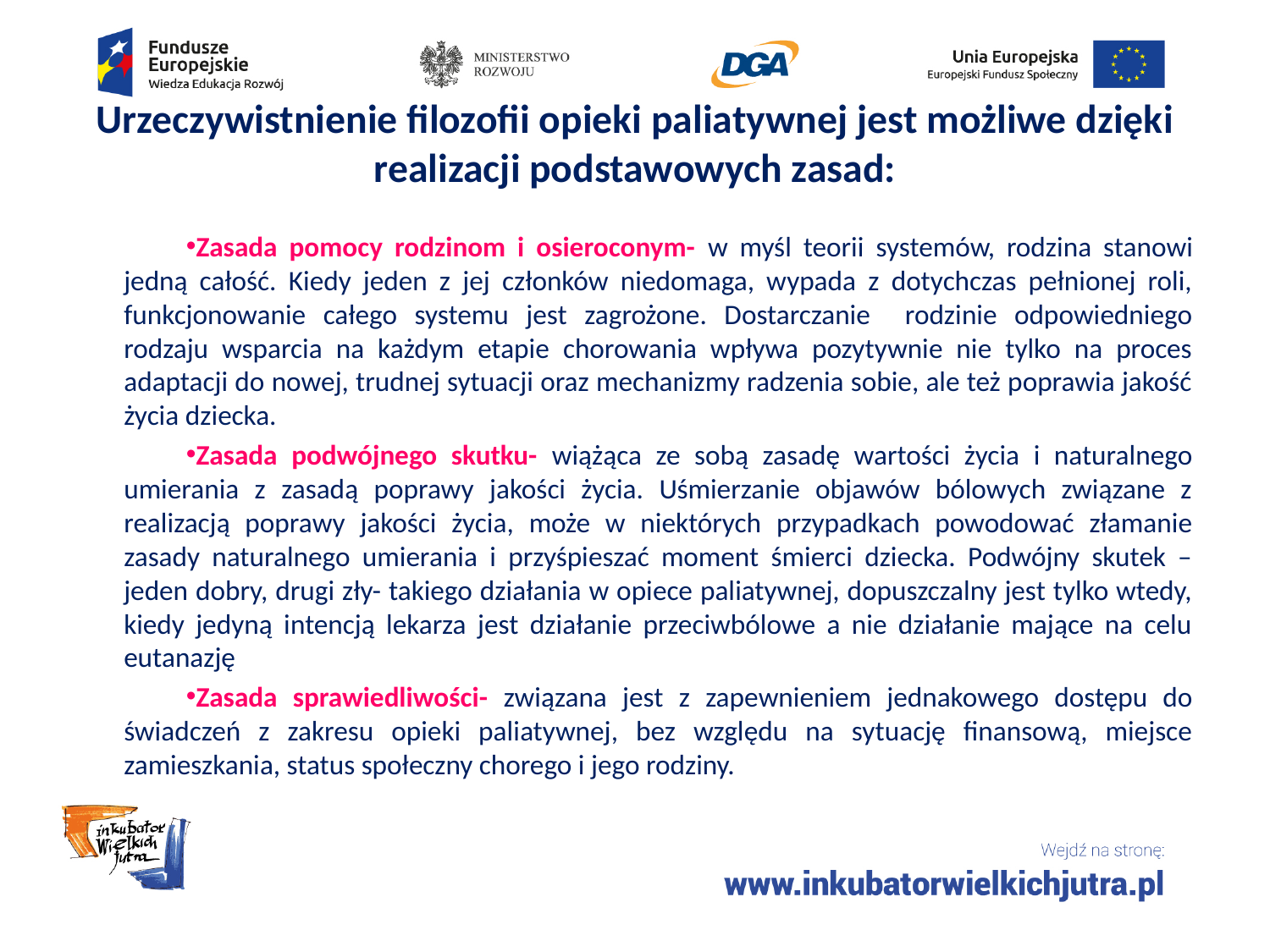

# Urzeczywistnienie filozofii opieki paliatywnej jest możliwe dzięki realizacji podstawowych zasad:
Zasada pomocy rodzinom i osieroconym- w myśl teorii systemów, rodzina stanowi jedną całość. Kiedy jeden z jej członków niedomaga, wypada z dotychczas pełnionej roli, funkcjonowanie całego systemu jest zagrożone. Dostarczanie  rodzinie odpowiedniego rodzaju wsparcia na każdym etapie chorowania wpływa pozytywnie nie tylko na proces adaptacji do nowej, trudnej sytuacji oraz mechanizmy radzenia sobie, ale też poprawia jakość życia dziecka.
Zasada podwójnego skutku- wiążąca ze sobą zasadę wartości życia i naturalnego umierania z zasadą poprawy jakości życia. Uśmierzanie objawów bólowych związane z realizacją poprawy jakości życia, może w niektórych przypadkach powodować złamanie zasady naturalnego umierania i przyśpieszać moment śmierci dziecka. Podwójny skutek – jeden dobry, drugi zły- takiego działania w opiece paliatywnej, dopuszczalny jest tylko wtedy, kiedy jedyną intencją lekarza jest działanie przeciwbólowe a nie działanie mające na celu eutanazję
Zasada sprawiedliwości- związana jest z zapewnieniem jednakowego dostępu do świadczeń z zakresu opieki paliatywnej, bez względu na sytuację finansową, miejsce zamieszkania, status społeczny chorego i jego rodziny.